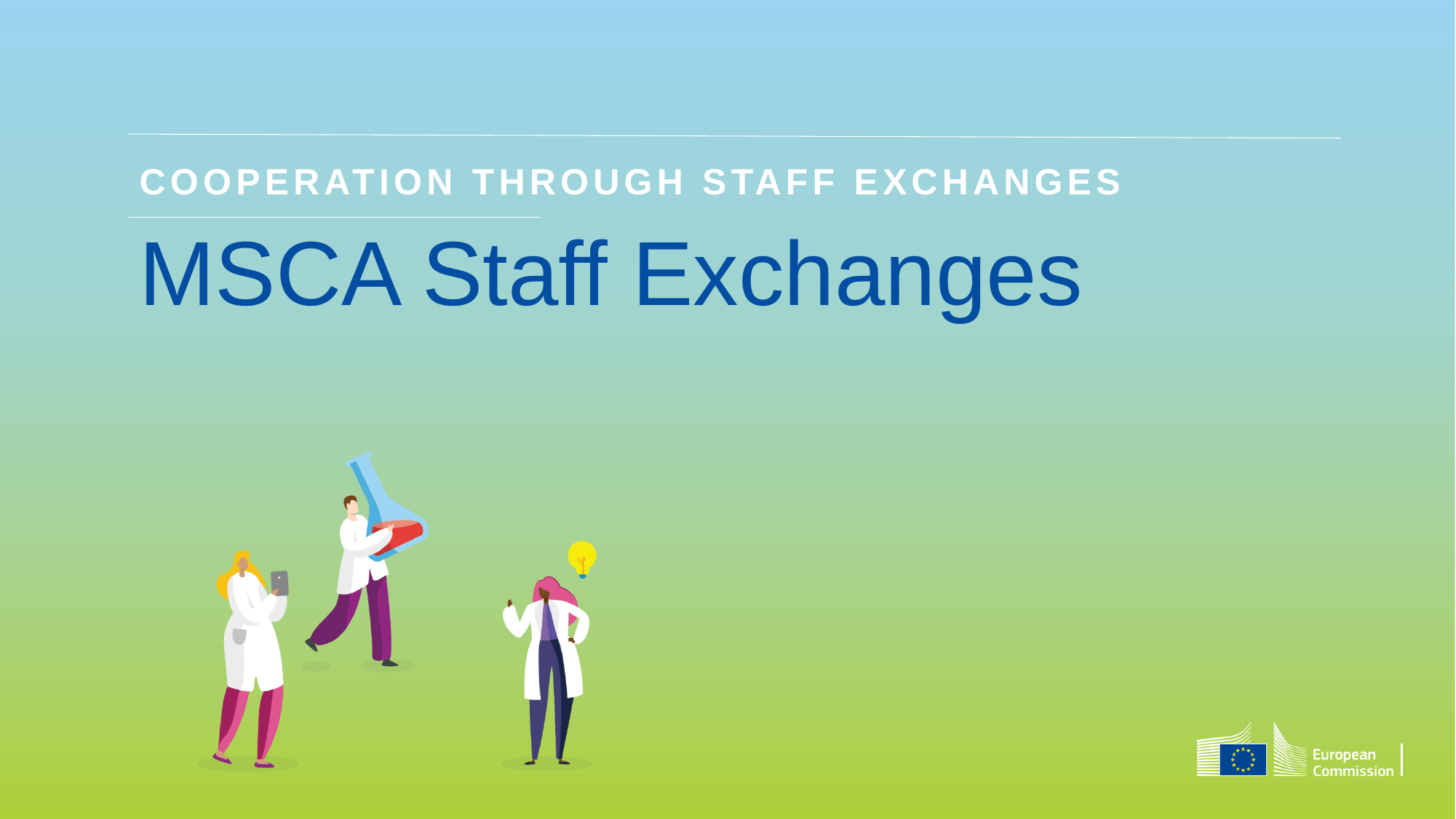

Cooperation through staff exchanges
# MSCA Staff Exchanges